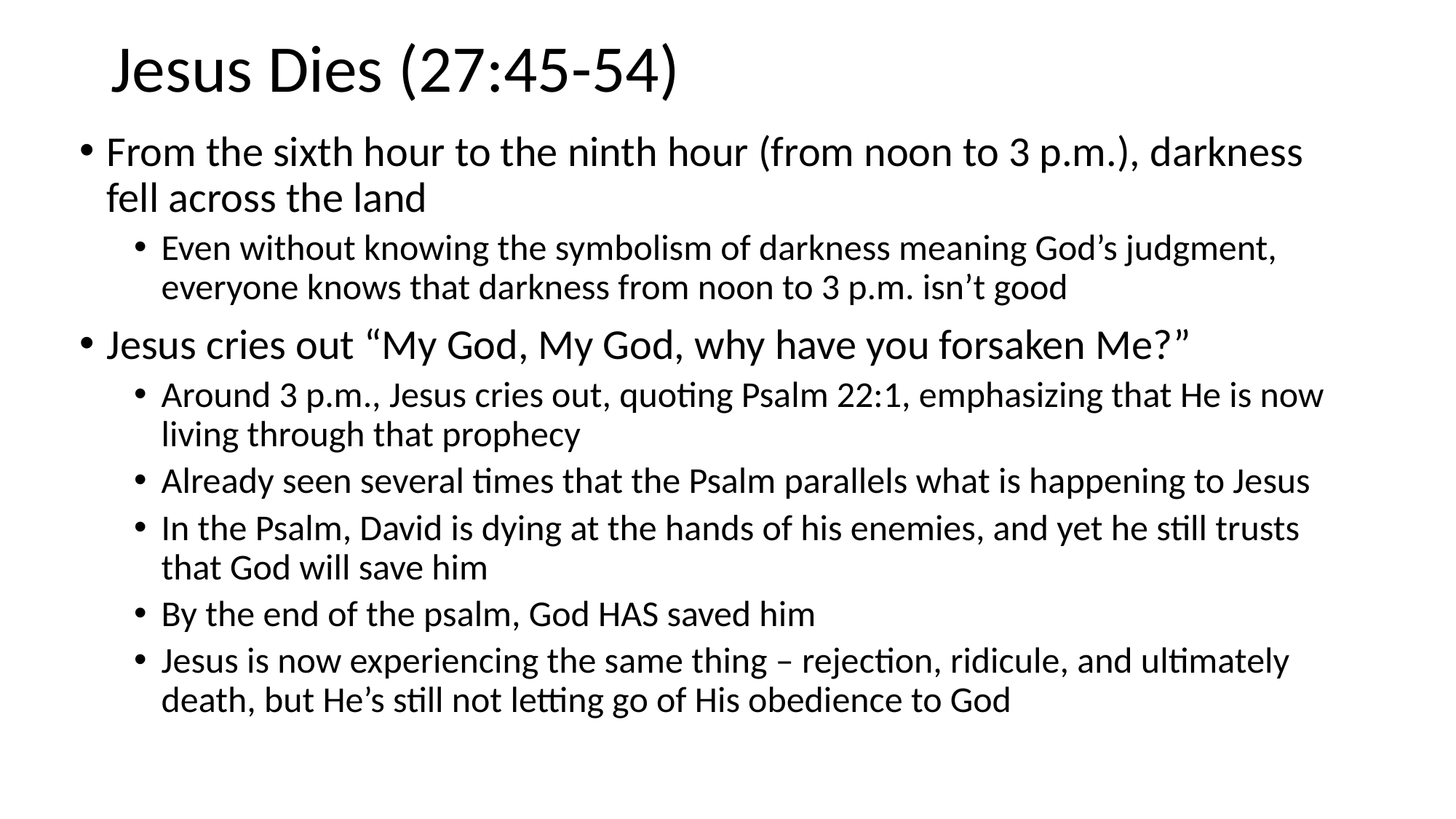

# Jesus Dies (27:45-54)
From the sixth hour to the ninth hour (from noon to 3 p.m.), darkness fell across the land
Even without knowing the symbolism of darkness meaning God’s judgment, everyone knows that darkness from noon to 3 p.m. isn’t good
Jesus cries out “My God, My God, why have you forsaken Me?”
Around 3 p.m., Jesus cries out, quoting Psalm 22:1, emphasizing that He is now living through that prophecy
Already seen several times that the Psalm parallels what is happening to Jesus
In the Psalm, David is dying at the hands of his enemies, and yet he still trusts that God will save him
By the end of the psalm, God HAS saved him
Jesus is now experiencing the same thing – rejection, ridicule, and ultimately death, but He’s still not letting go of His obedience to God